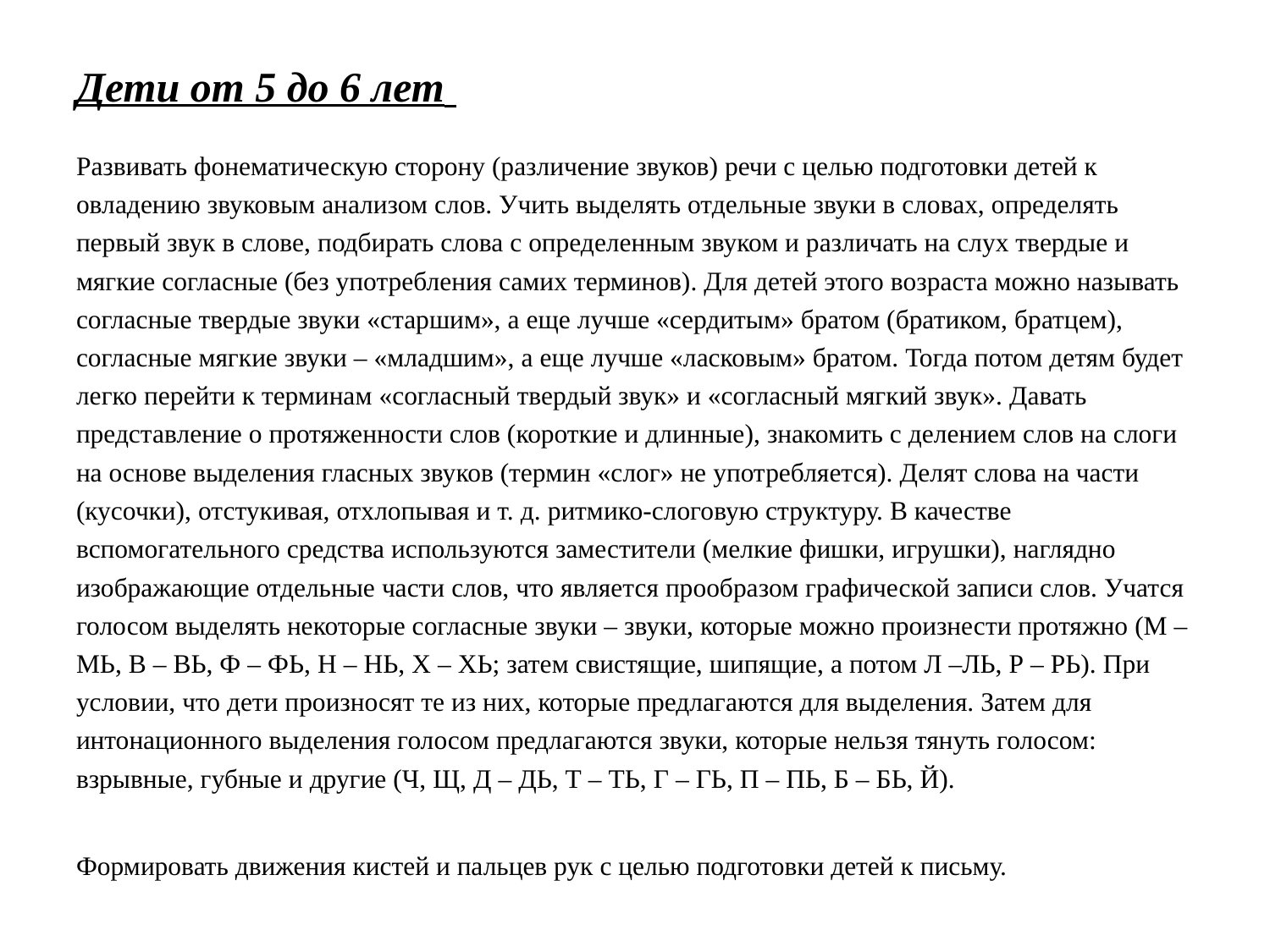

# Дети от 5 до 6 лет
Развивать фонематическую сторону (различение звуков) речи с целью подготовки детей к овладению звуковым анализом слов. Учить выделять отдельные звуки в словах, определять первый звук в слове, подбирать слова с определенным звуком и различать на слух твердые и мягкие согласные (без употребления самих терминов). Для детей этого возраста можно называть согласные твердые звуки «старшим», а еще лучше «сердитым» братом (братиком, братцем), согласные мягкие звуки – «младшим», а еще лучше «ласковым» братом. Тогда потом детям будет легко перейти к терминам «согласный твердый звук» и «согласный мягкий звук». Давать представление о протяженности слов (короткие и длинные), знакомить с делением слов на слоги на основе выделения гласных звуков (термин «слог» не употребляется). Делят слова на части (кусочки), отстукивая, отхлопывая и т. д. ритмико-слоговую структуру. В качестве вспомогательного средства используются заместители (мелкие фишки, игрушки), наглядно изображающие отдельные части слов, что является прообразом графической записи слов. Учатся голосом выделять некоторые согласные звуки – звуки, которые можно произнести протяжно (М – МЬ, В – ВЬ, Ф – ФЬ, Н – НЬ, Х – ХЬ; затем свистящие, шипящие, а потом Л –ЛЬ, Р – РЬ). При условии, что дети произносят те из них, которые предлагаются для выделения. Затем для интонационного выделения голосом предлагаются звуки, которые нельзя тянуть голосом: взрывные, губные и другие (Ч, Щ, Д – ДЬ, Т – ТЬ, Г – ГЬ, П – ПЬ, Б – БЬ, Й).

Формировать движения кистей и пальцев рук с целью подготовки детей к письму.